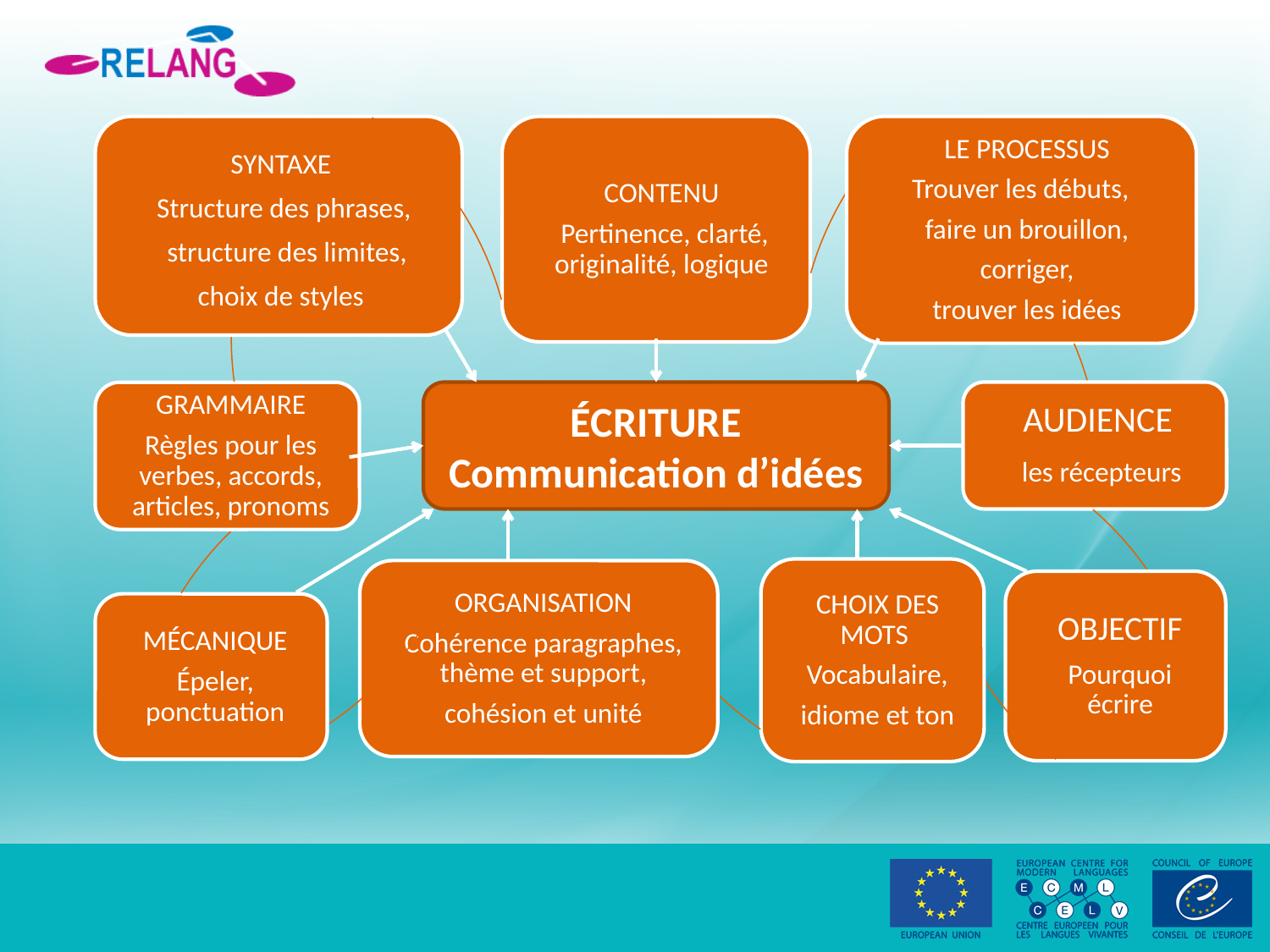

CONTENU
 Pertinence, clarté, originalité, logique
LE PROCESSUS
Trouver les débuts,
faire un brouillon,
corriger,
trouver les idées
AUDIENCE
 les récepteurs
OBJECTIF
Pourquoi écrire
CHOIX DES MOTS
Vocabulaire,
idiome et ton
ORGANISATION
Cohérence paragraphes, thème et support,
cohésion et unité
MÉCANIQUE
Épeler, ponctuation
GRAMMAIRE
Règles pour les verbes, accords, articles, pronoms
SYNTAXE
Structure des phrases,
 structure des limites,
choix de styles
ÉCRITURE
Communication d’idées
#